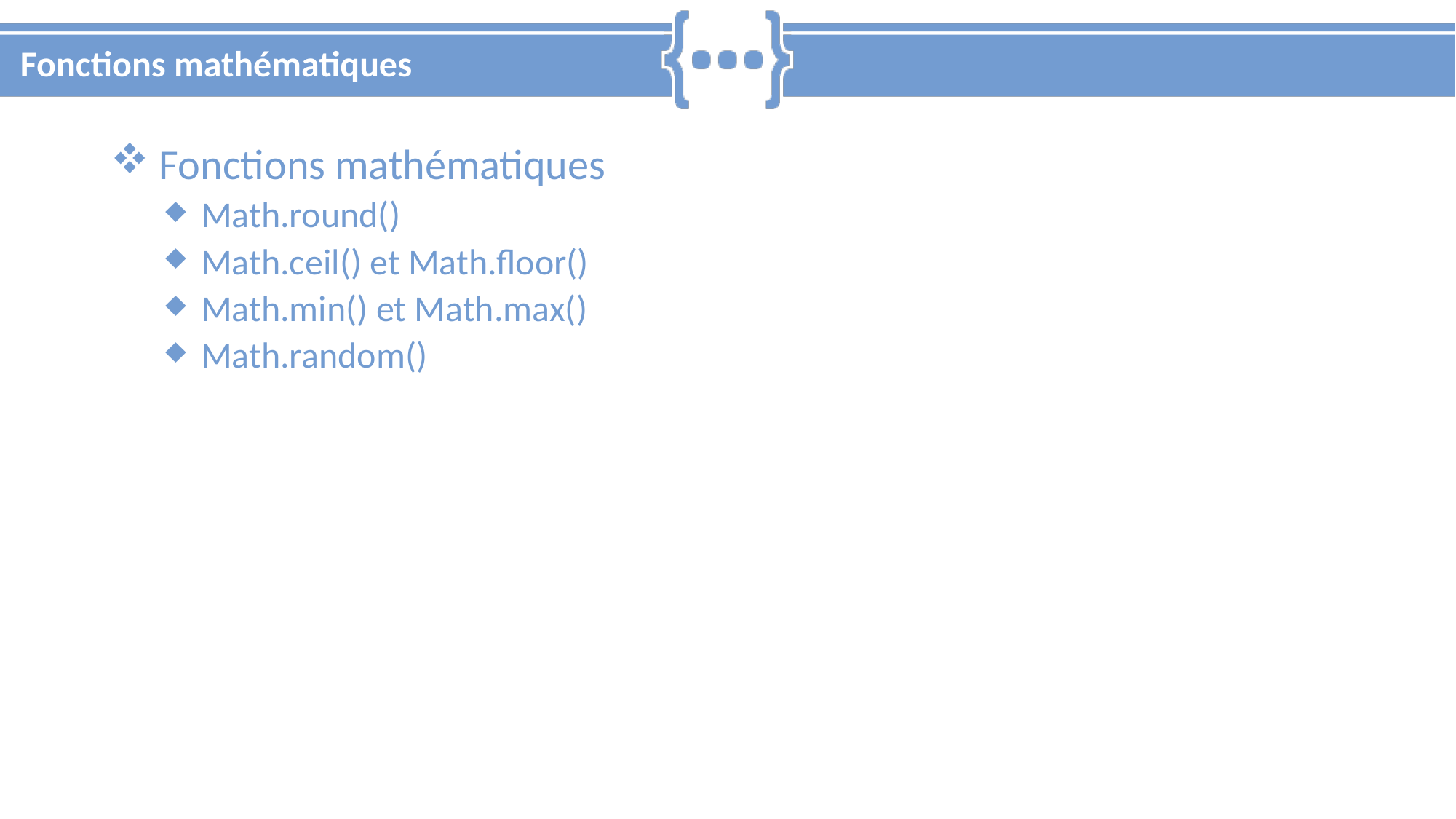

# Fonctions mathématiques
 Fonctions mathématiques
 Math.round()
 Math.ceil() et Math.floor()
 Math.min() et Math.max()
 Math.random()